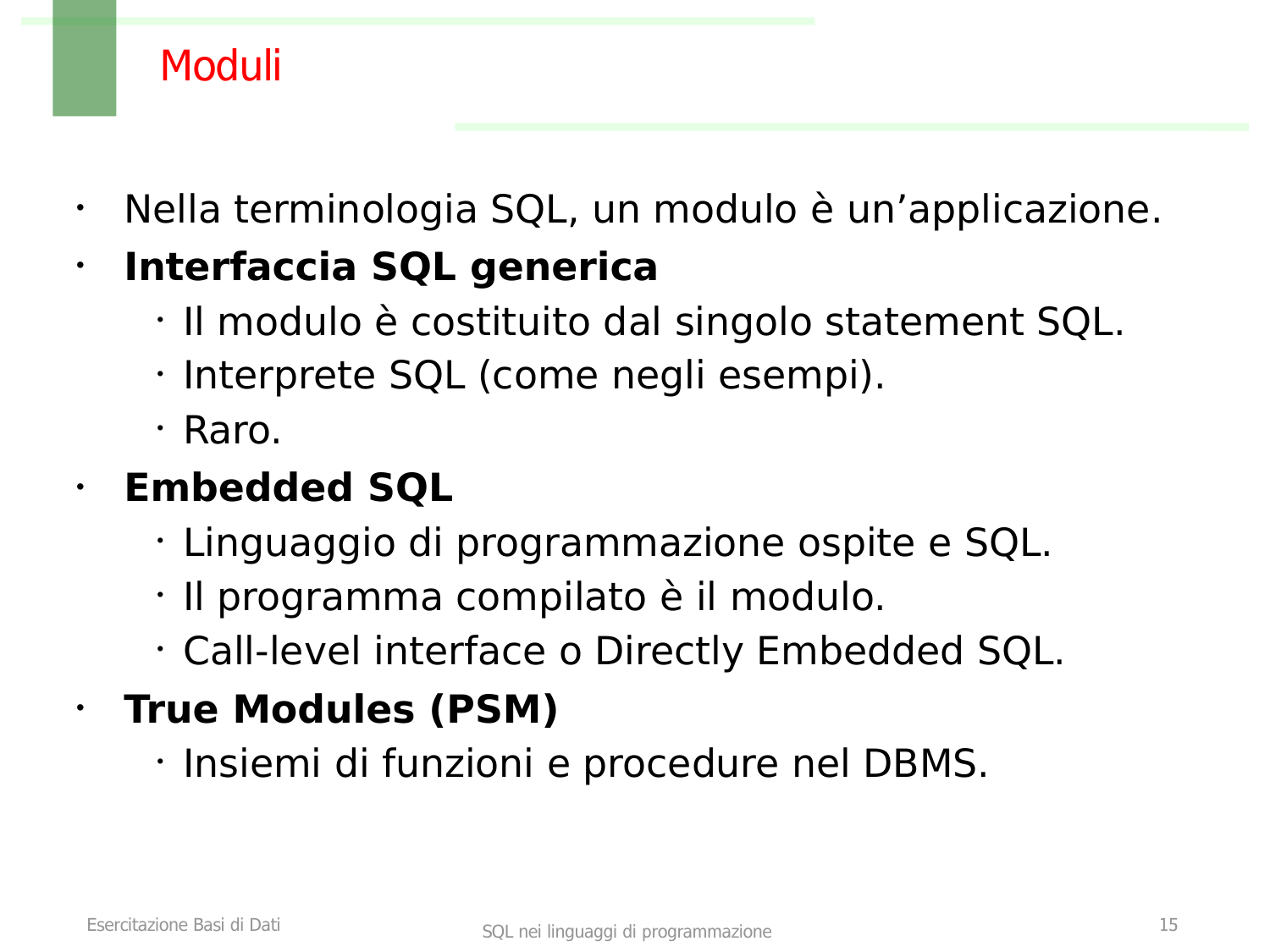

# Moduli
Nella terminologia SQL, un modulo è un’applicazione.
Interfaccia SQL generica
Il modulo è costituito dal singolo statement SQL.
Interprete SQL (come negli esempi).
Raro.
Embedded SQL
Linguaggio di programmazione ospite e SQL.
Il programma compilato è il modulo.
Call-level interface o Directly Embedded SQL.
True Modules (PSM)
Insiemi di funzioni e procedure nel DBMS.
SQL nei linguaggi di programmazione